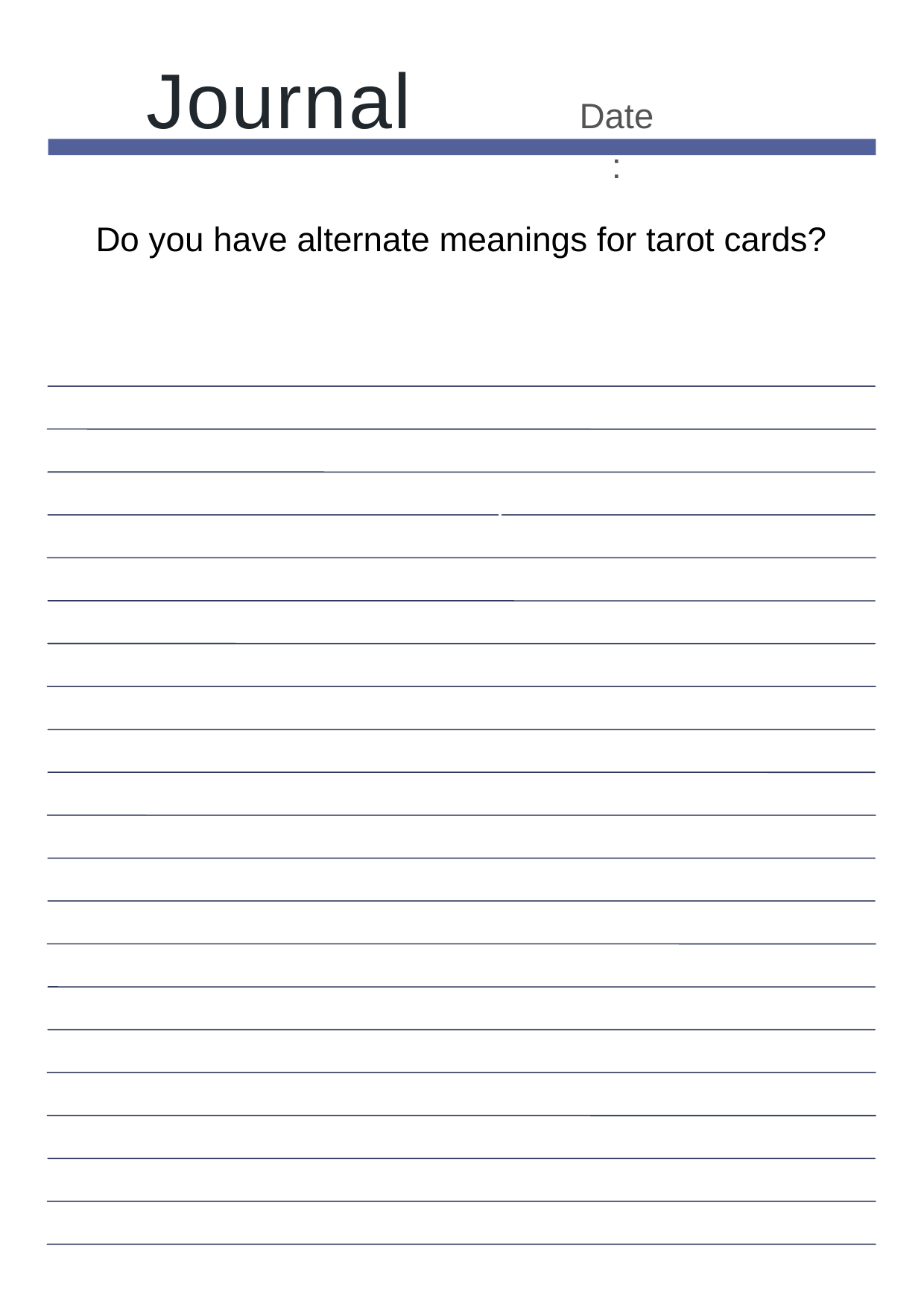

Journal
Date:

Do you have alternate meanings for tarot cards?

Journal Prompt Here